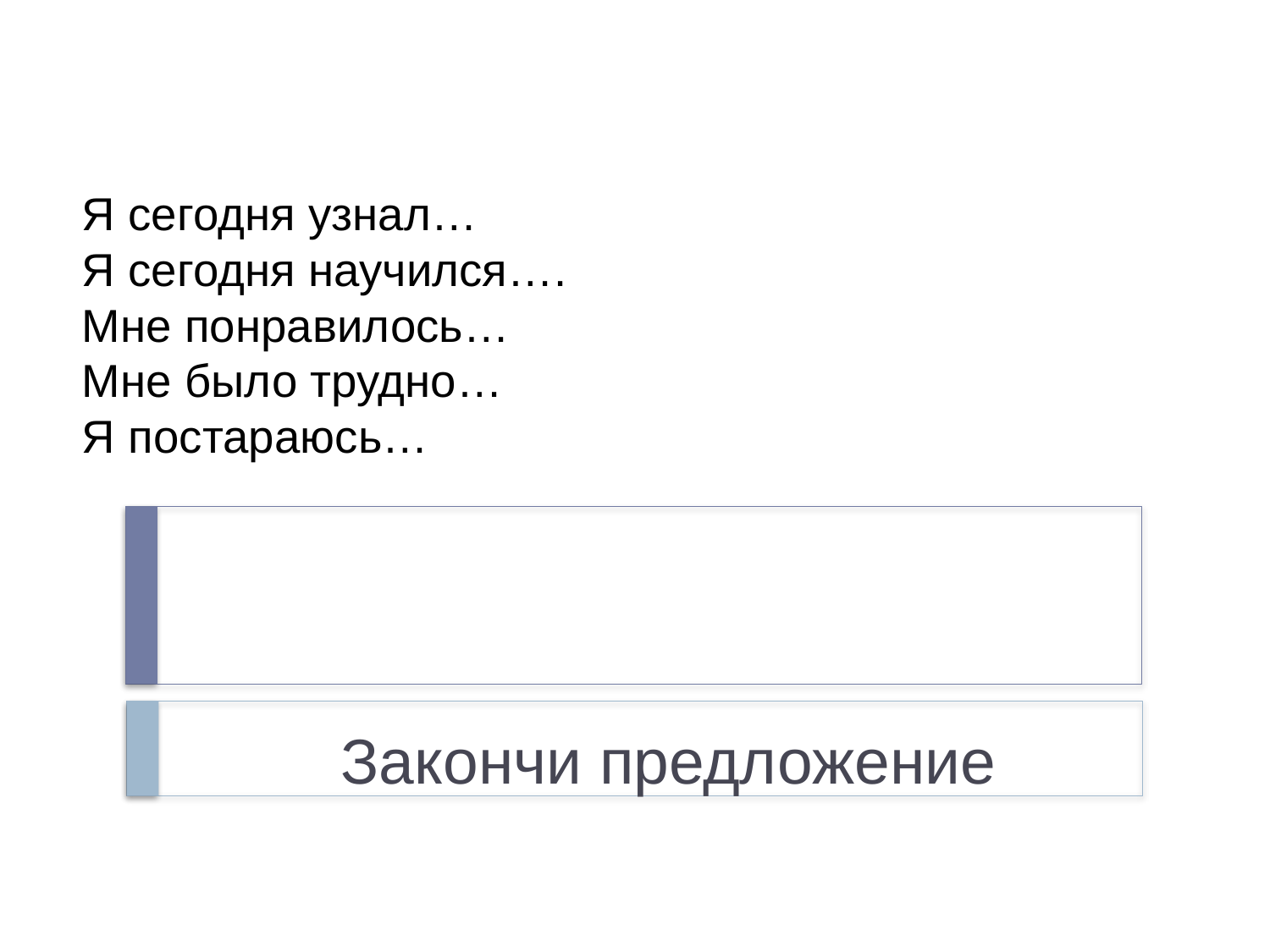

# Я сегодня узнал… Я сегодня научился…. Мне понравилось… Мне было трудно… Я постараюсь…
Закончи предложение